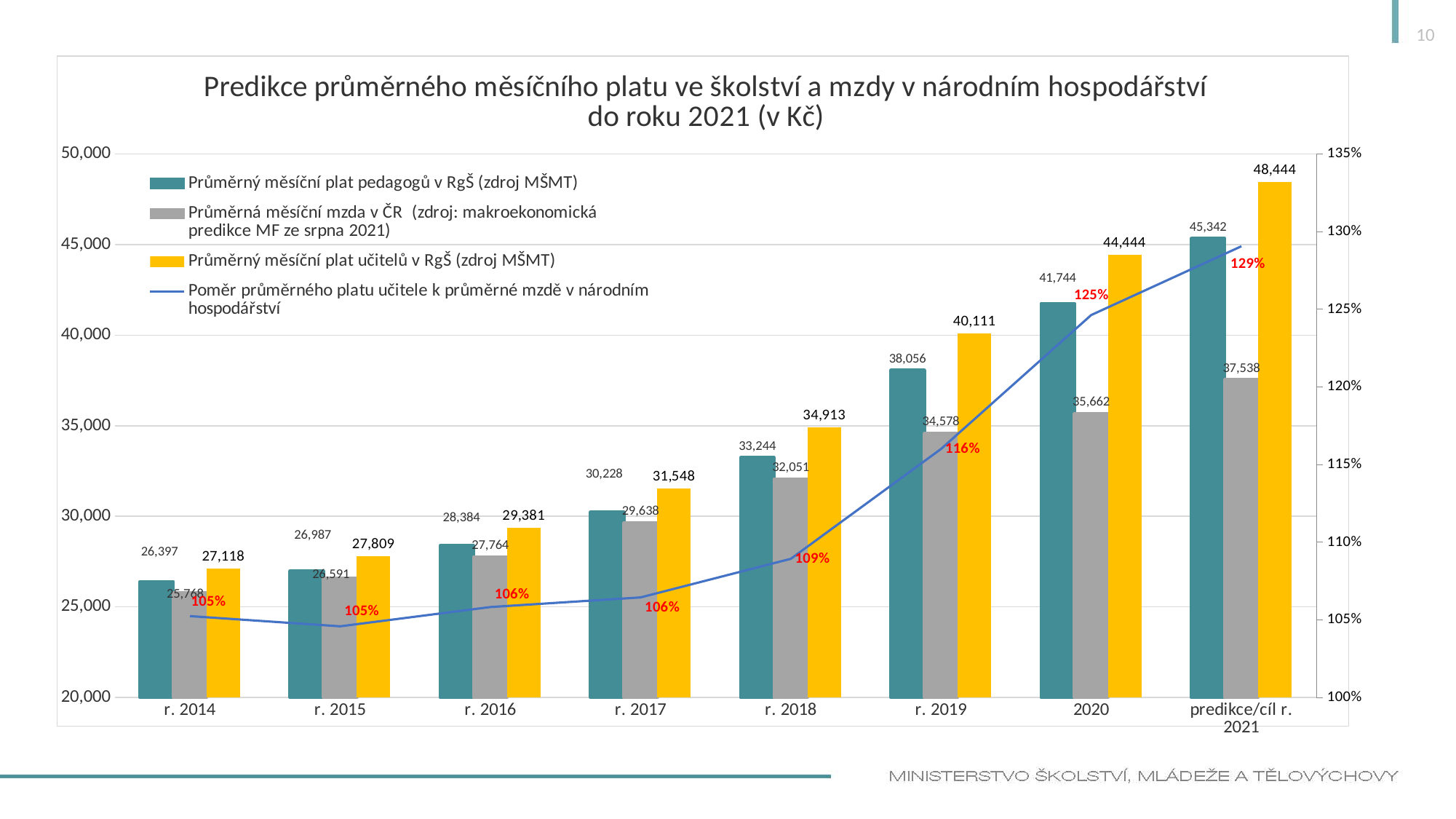

10

### Chart: Predikce průměrného měsíčního platu ve školství a mzdy v národním hospodářství do roku 2021 (v Kč)

| Category | Průměrný měsíční plat pedagogů v RgŠ (zdroj MŠMT) | Průměrná měsíční mzda v ČR  (zdroj: makroekonomická predikce MF ze srpna 2021)  | Průměrný měsíční plat učitelů v RgŠ (zdroj MŠMT) | Poměr průměrného platu učitele k průměrné mzdě v národním hospodářství |
|---|---|---|---|---|
| r. 2014 | 26397.0 | 25768.0 | 27117.7 | 1.0523789195901894 |
| r. 2015 | 26987.0 | 26591.0 | 27809.4 | 1.0458200142905494 |
| r. 2016 | 28384.0 | 27764.0 | 29381.2 | 1.0582480910531624 |
| r. 2017 | 30228.0 | 29638.0 | 31547.9 | 1.0644409204399758 |
| r. 2018 | 33244.0 | 32051.0 | 34913.1 | 1.0892983058250911 |
| r. 2019 | 38056.0 | 34578.0 | 40111.27717103556 | 1.1600230542840986 |
| 2020 | 41744.0 | 35662.0 | 44444.0 | 1.2462565195446134 |
| predikce/cíl r. 2021 | 45342.0 | 37538.0 | 48444.0 | 1.290532260642549 |